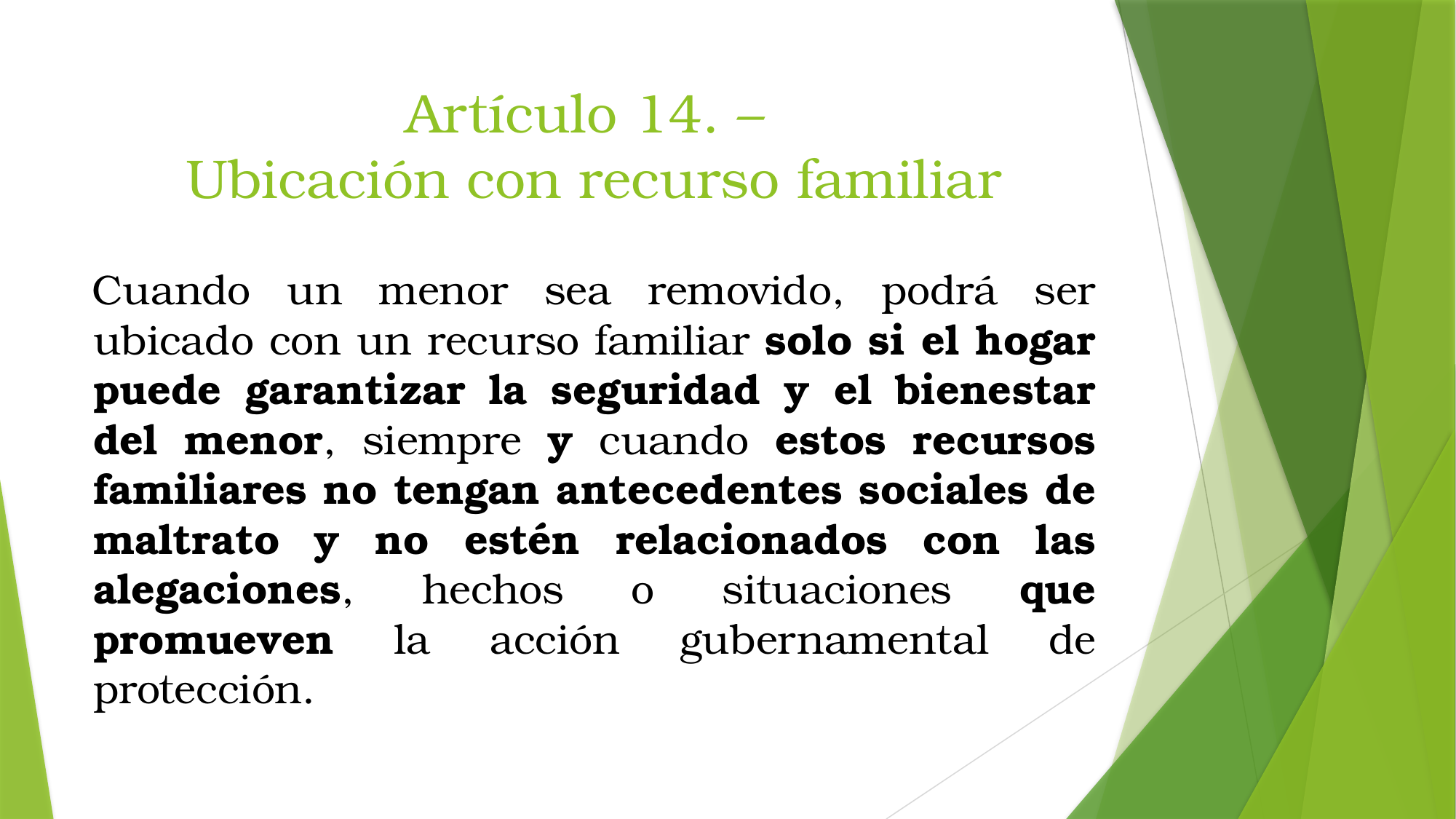

# Artículo 14. – Ubicación con recurso familiar
Cuando un menor sea removido, podrá ser ubicado con un recurso familiar solo si el hogar puede garantizar la seguridad y el bienestar del menor, siempre y cuando estos recursos familiares no tengan antecedentes sociales de maltrato y no estén relacionados con las alegaciones, hechos o situaciones que promueven la acción gubernamental de protección.